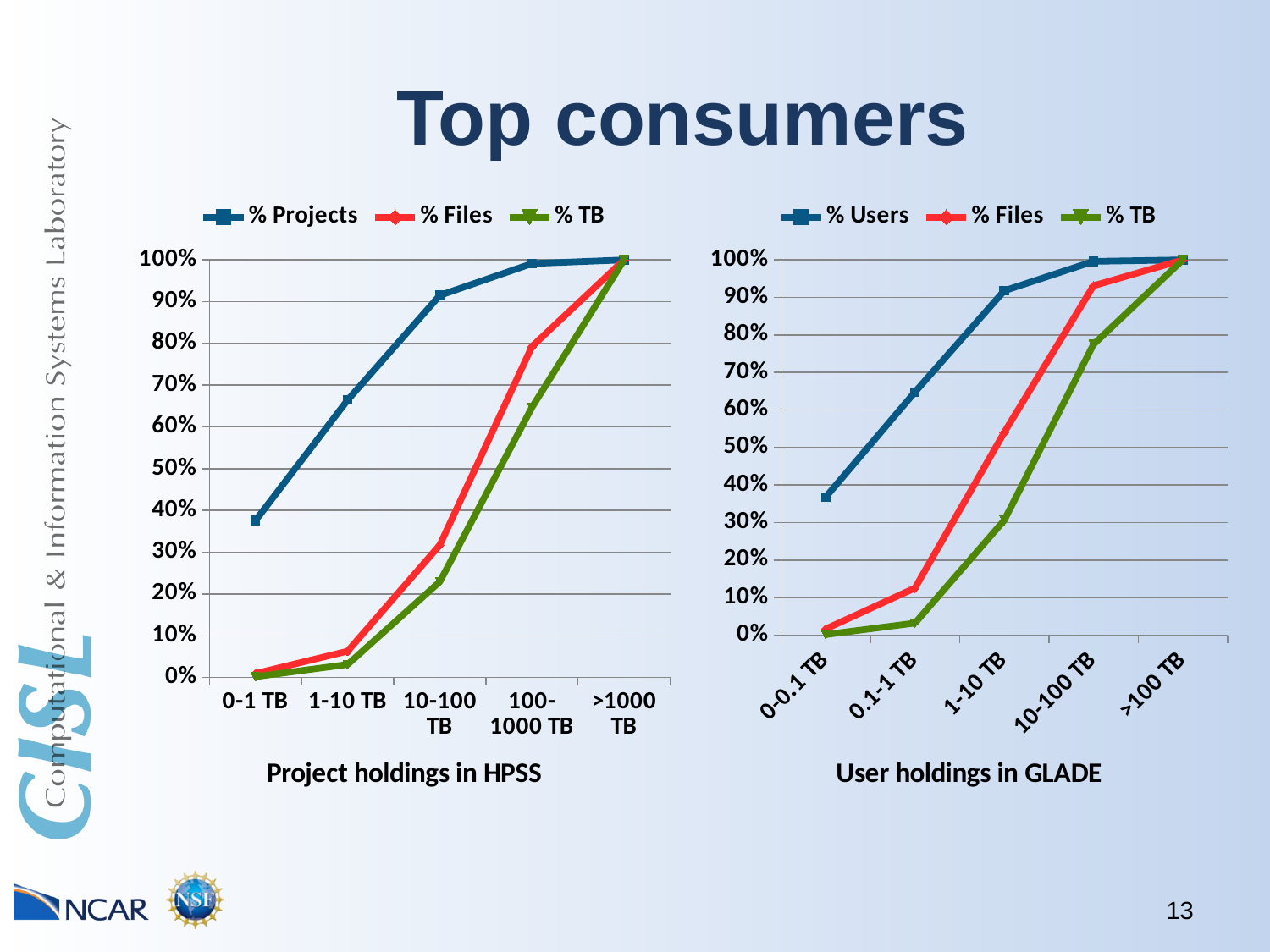

# Top consumers

### Chart

| Category | % Projects | % Files | % TB |
|---|---|---|---|
| 0-1 TB | 0.375838926174497 | 0.00963360805381013 | 0.00196137183999417 |
| 1-10 TB | 0.664429530201342 | 0.0631705612520162 | 0.0312907178564116 |
| 10-100 TB | 0.914988814317673 | 0.317224056470266 | 0.22941001789254 |
| 100-1000 TB | 0.991051454138702 | 0.792476703951643 | 0.646714322929788 |
| >1000 TB | 1.0 | 1.0 | 1.0 |

### Chart

| Category | % Users | % Files | % TB |
|---|---|---|---|
| 0-0.1 TB | 0.368104312938816 | 0.0166604625296023 | 0.00185698381173408 |
| 0.1-1 TB | 0.647943831494483 | 0.12571848052851 | 0.03230123366768 |
| 1-10 TB | 0.917753259779338 | 0.540173885024131 | 0.306136913652035 |
| 10-100 TB | 0.995987963891675 | 0.931152310531453 | 0.774961926965803 |
| >100 TB | 1.0 | 1.0 | 1.0 |
13